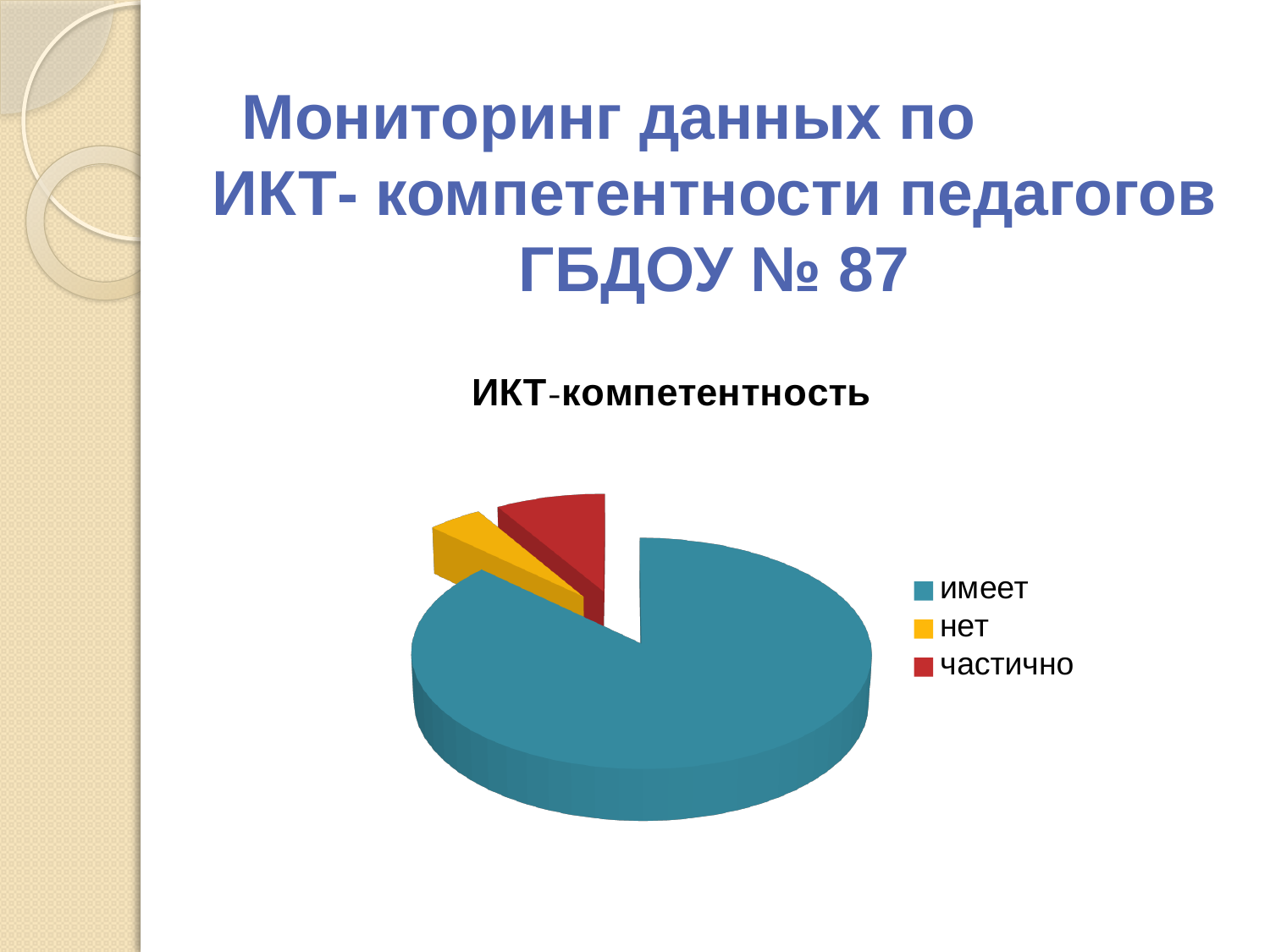

Мониторинг данных по             ИКТ- компетентности педагогов ГБДОУ № 87

[unsupported chart]